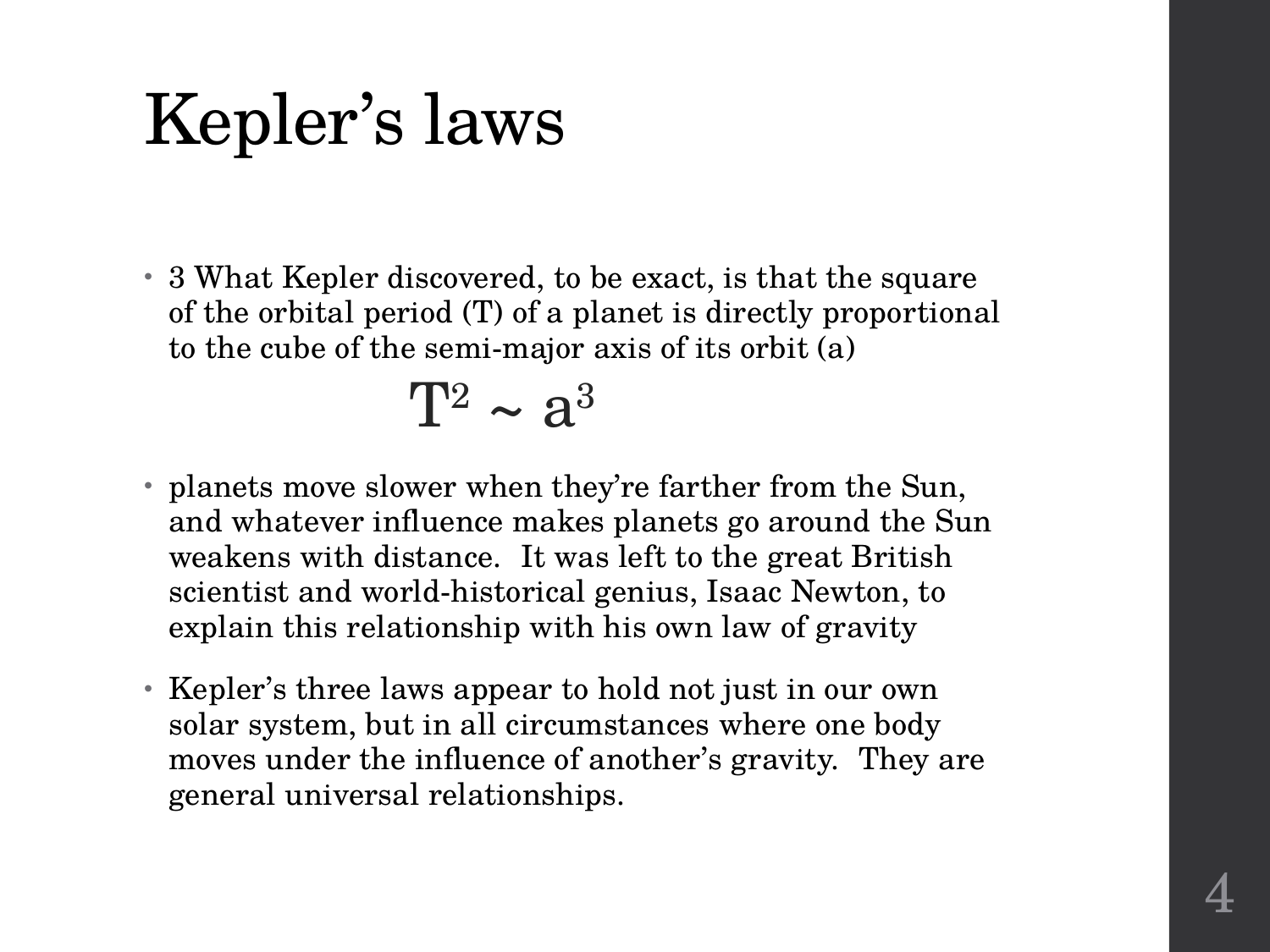

# Kepler’s laws
3 What Kepler discovered, to be exact, is that the square of the orbital period (T) of a planet is directly proportional to the cube of the semi-major axis of its orbit (a)
	T2 ~ a3
planets move slower when they’re farther from the Sun, and whatever influence makes planets go around the Sun weakens with distance.  It was left to the great British scientist and world-historical genius, Isaac Newton, to explain this relationship with his own law of gravity
Kepler’s three laws appear to hold not just in our own solar system, but in all circumstances where one body moves under the influence of another’s gravity.  They are general universal relationships.
4